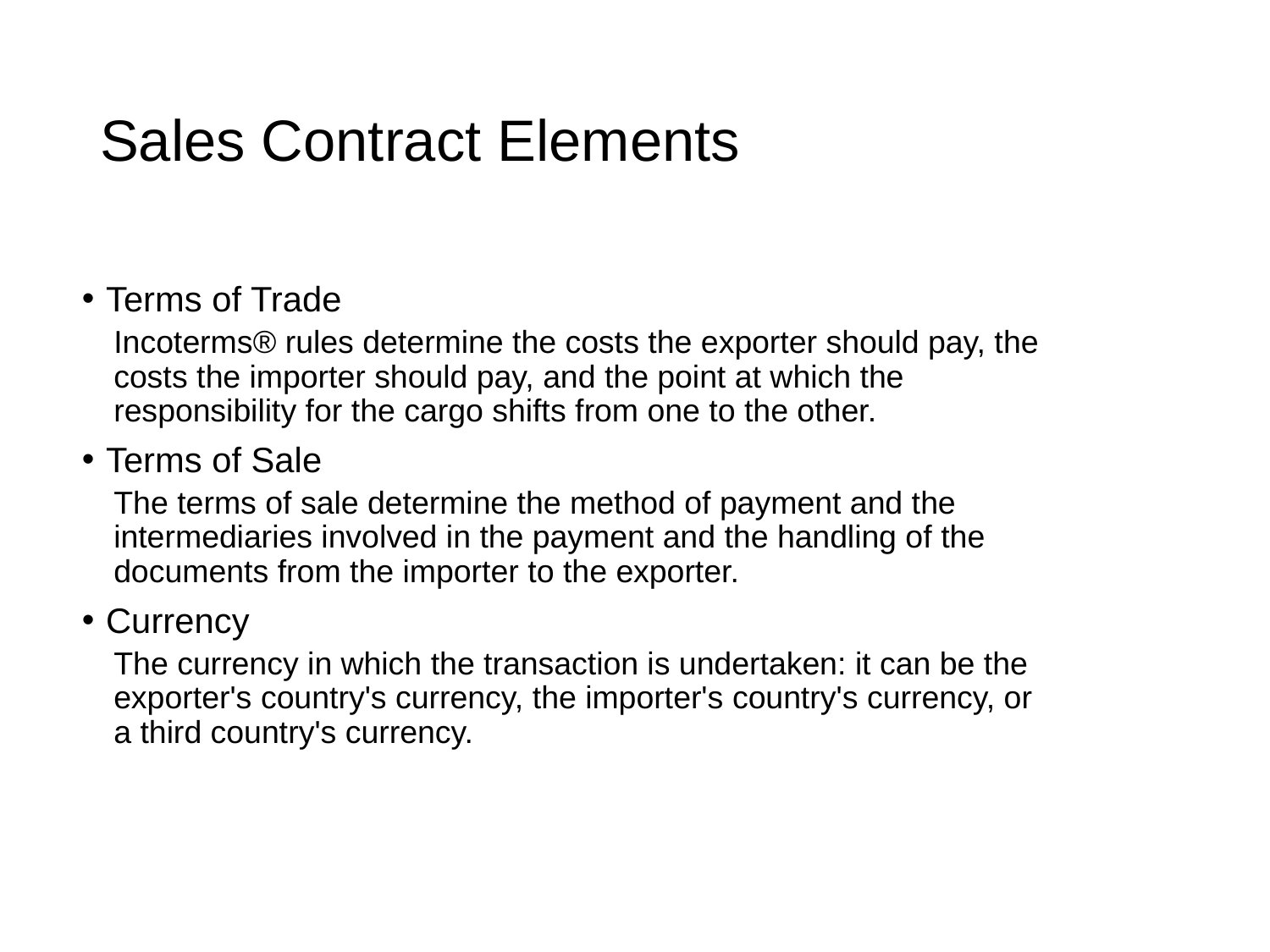

# Sales Contract Elements
Terms of Trade
Incoterms® rules determine the costs the exporter should pay, the costs the importer should pay, and the point at which the responsibility for the cargo shifts from one to the other.
Terms of Sale
The terms of sale determine the method of payment and the intermediaries involved in the payment and the handling of the documents from the importer to the exporter.
Currency
The currency in which the transaction is undertaken: it can be the exporter's country's currency, the importer's country's currency, or a third country's currency.